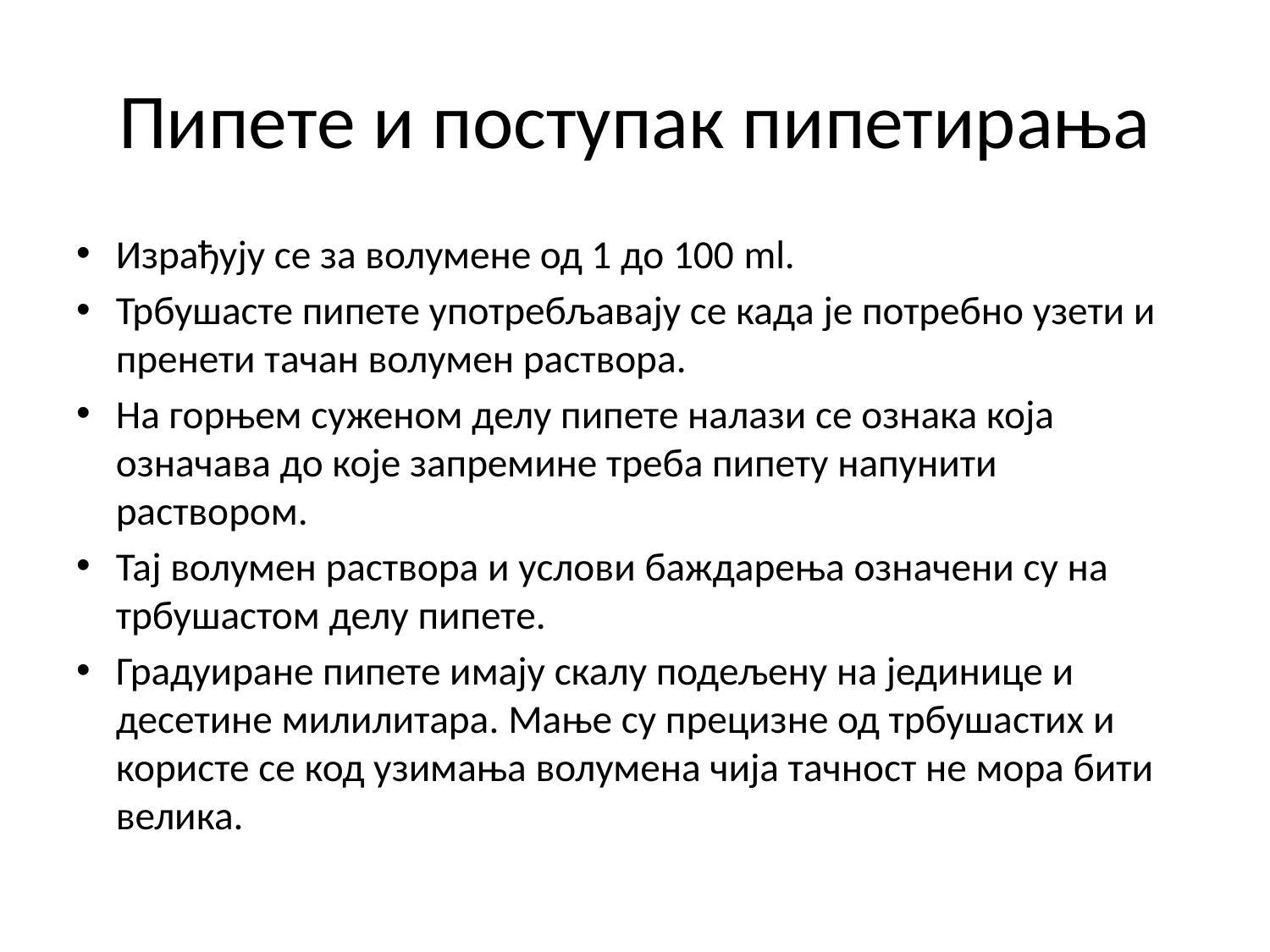

# Пипете и поступак пипетирања
Израђују се за волумене од 1 до 100 ml.
Трбушасте пипете употребљавају се када је потребно узети и пренети тaчан волумен раствора.
На горњем суженом делу пипете налази се ознака која означава до које запремине треба пипету напунити раствором.
Тај волумен раствора и услови баждарења означени су на трбушастом делу пипете.
Градуиране пипете имају скалу подељену на јединице и десетине милилитара. Мање су прецизне од трбушастих и користе се код узимања волумена чија тачност не мора бити велика.